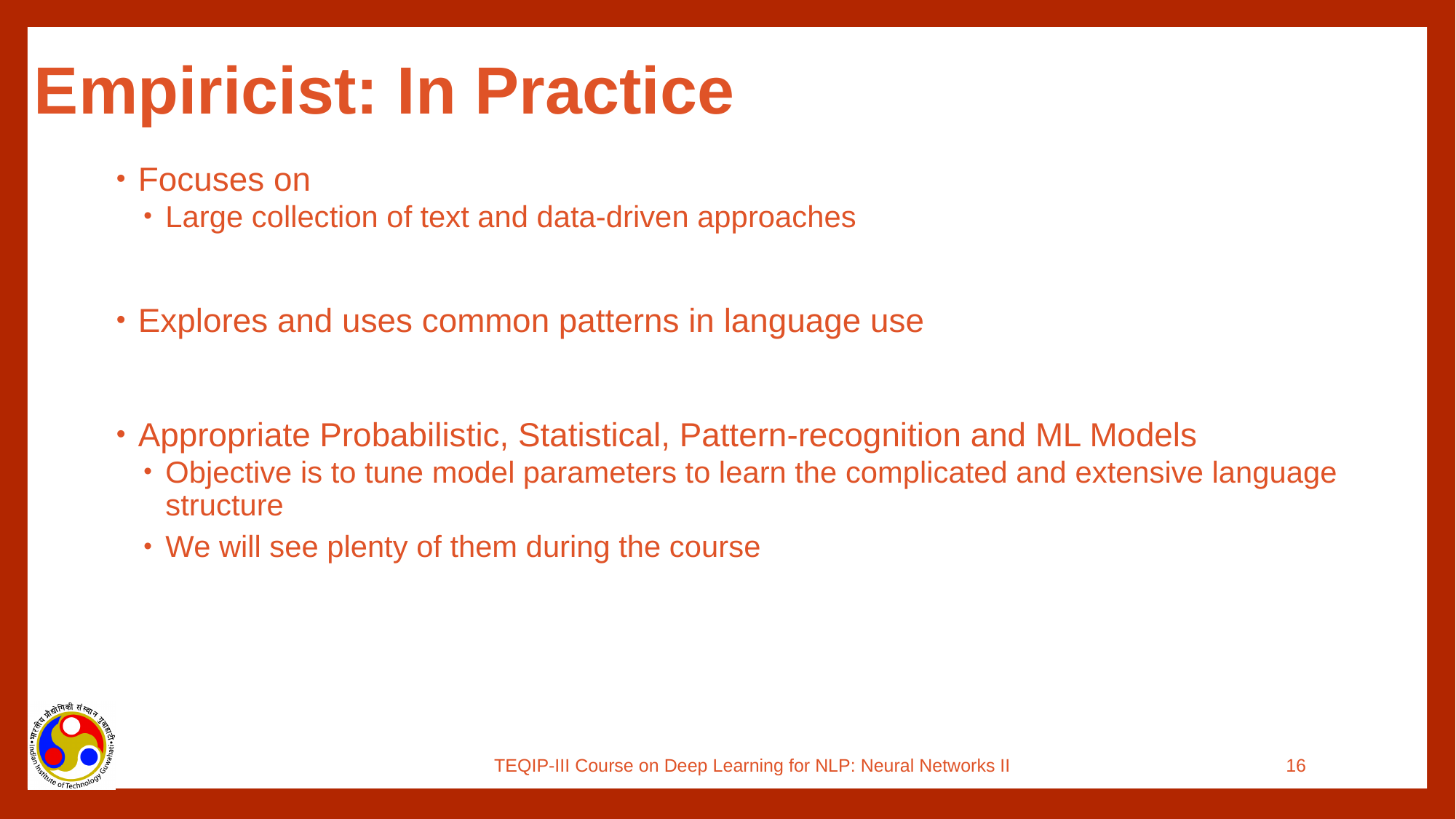

# Empiricist: In Practice
Focuses on
Large collection of text and data-driven approaches

Explores and uses common patterns in language use

Appropriate Probabilistic, Statistical, Pattern-recognition and ML Models
Objective is to tune model parameters to learn the complicated and extensive language structure
We will see plenty of them during the course
TEQIP-III Course on Deep Learning for NLP: Neural Networks II
16